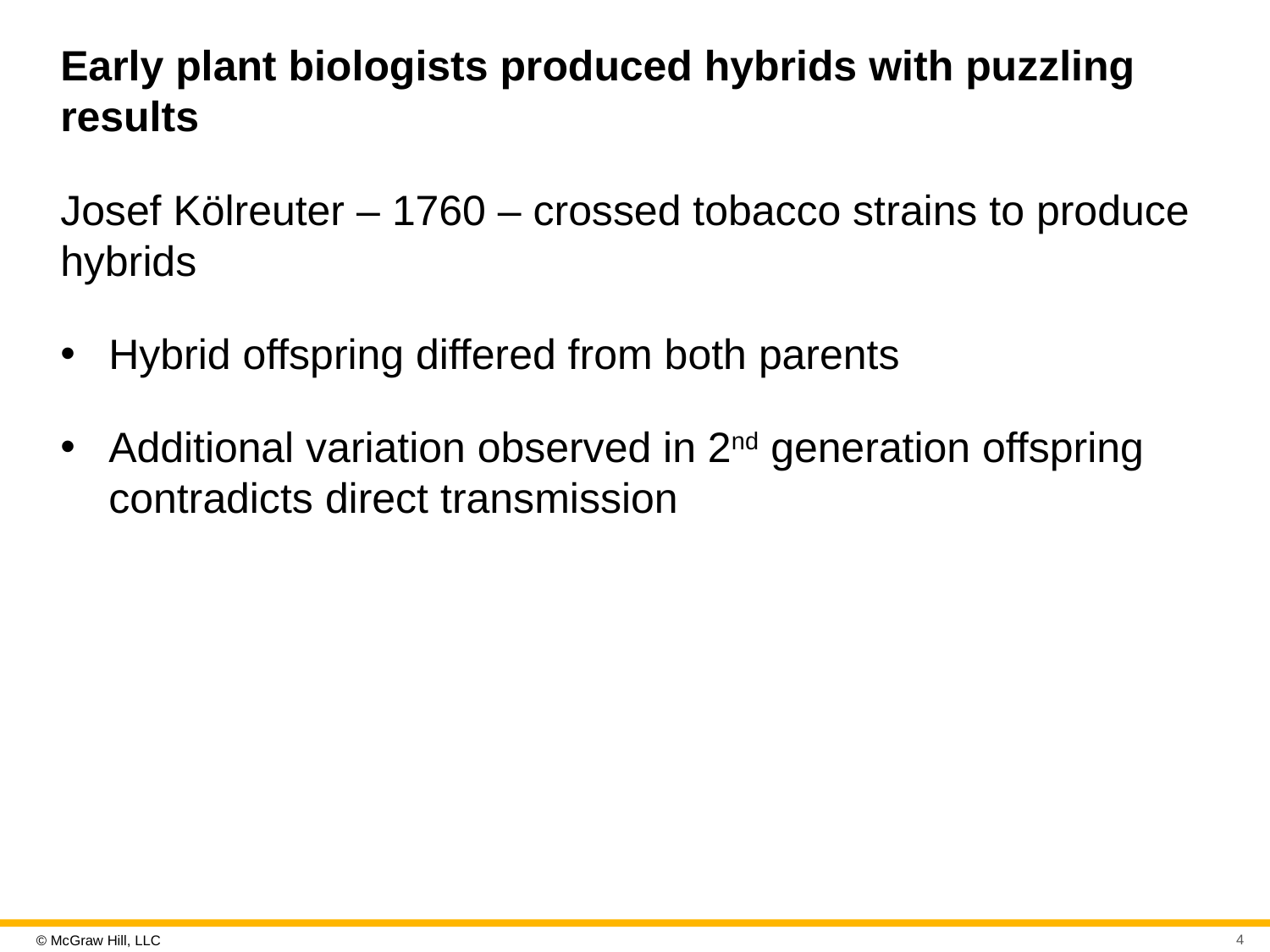

# Early plant biologists produced hybrids with puzzling results
Josef Kölreuter – 1760 – crossed tobacco strains to produce hybrids
Hybrid offspring differed from both parents
Additional variation observed in 2nd generation offspring contradicts direct transmission
4